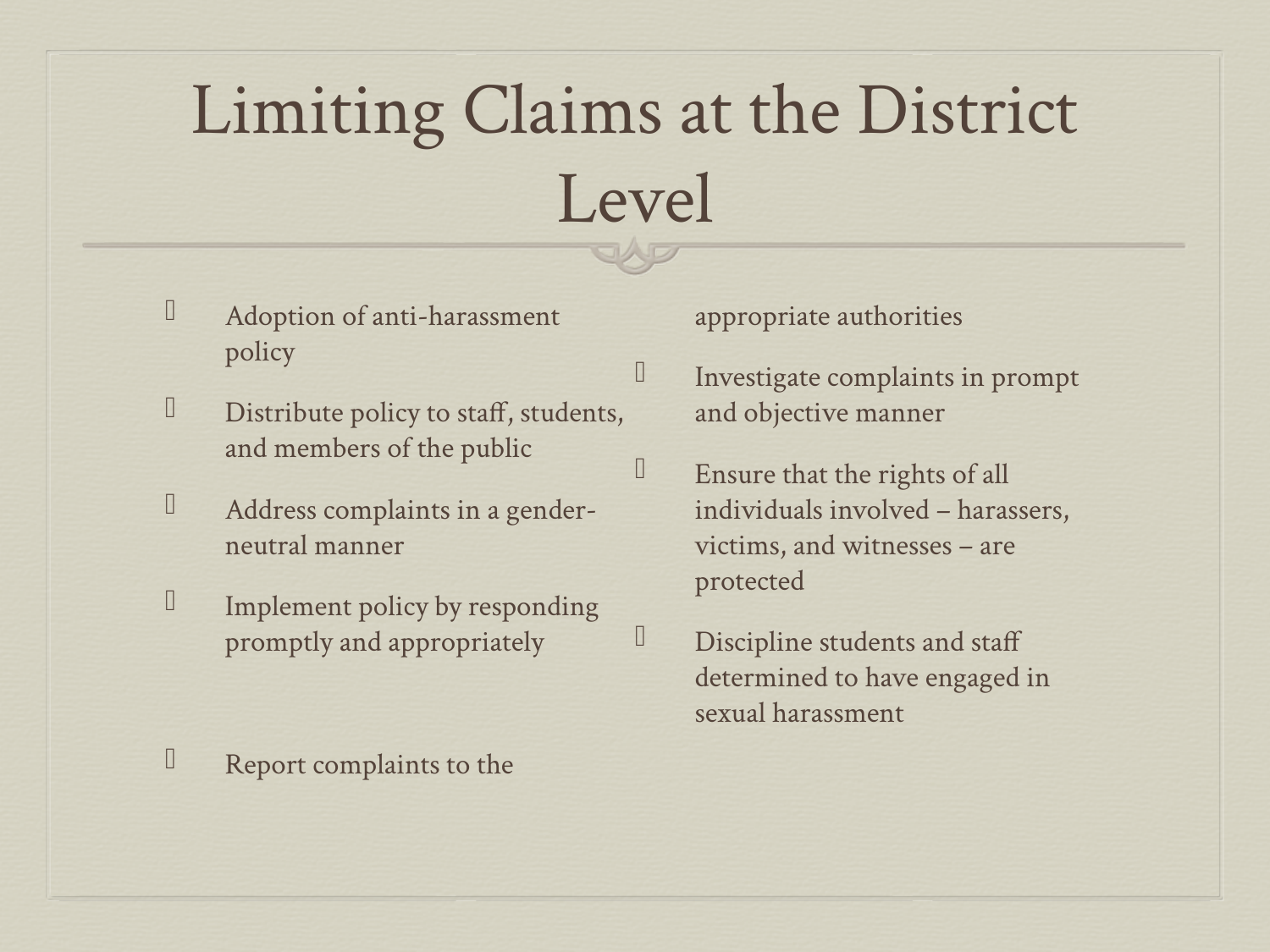

# Limiting Claims at the District Level
Adoption of anti-harassment policy
Distribute policy to staff, students, and members of the public
Address complaints in a gender-neutral manner
Implement policy by responding promptly and appropriately

Report complaints to the appropriate authorities
Investigate complaints in prompt and objective manner
Ensure that the rights of all individuals involved – harassers, victims, and witnesses – are protected
Discipline students and staff determined to have engaged in sexual harassment